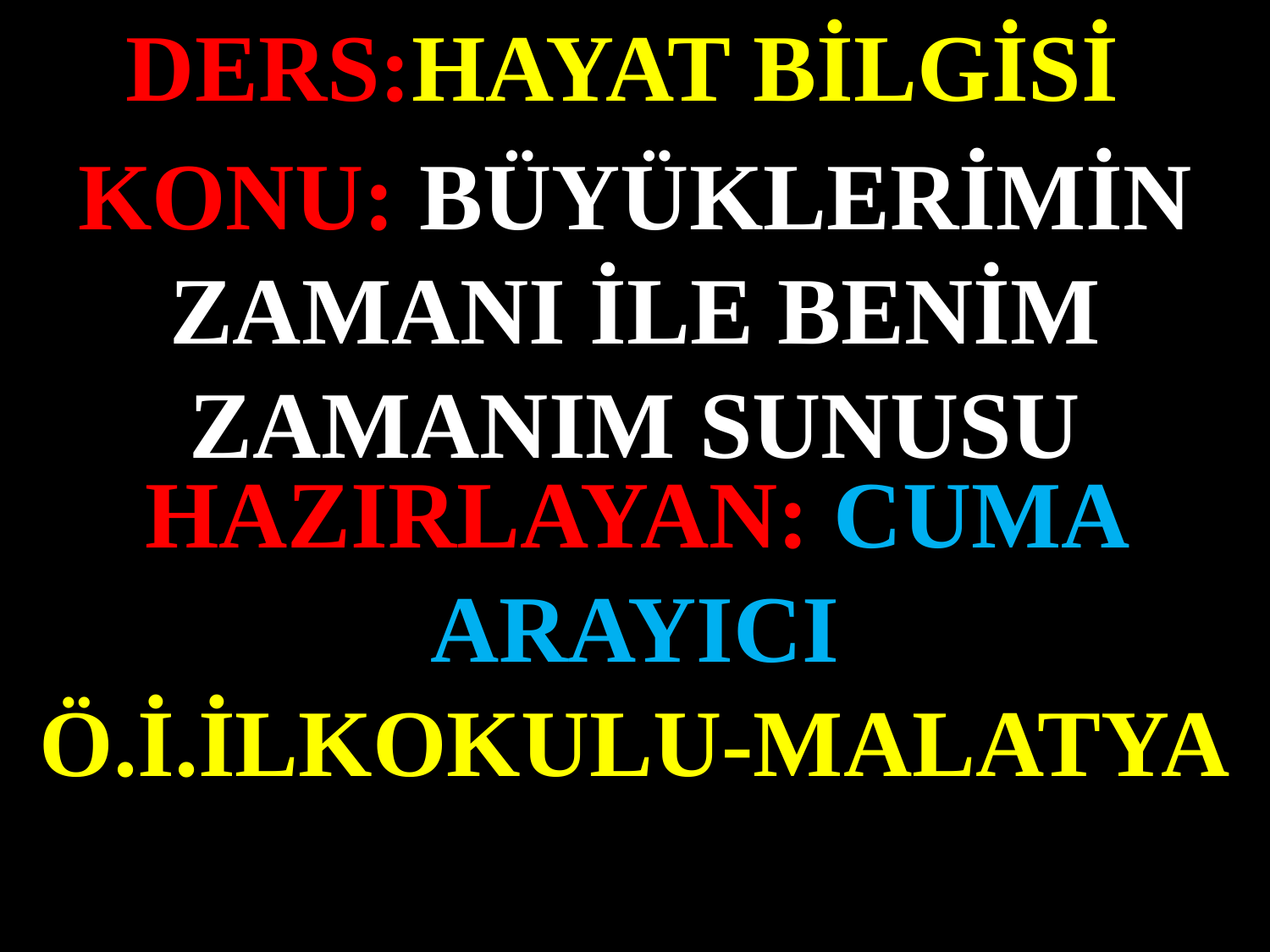

DERS:HAYAT BİLGİSİ
KONU: BÜYÜKLERİMİN ZAMANI İLE BENİM ZAMANIM SUNUSU
#
HAZIRLAYAN: CUMA ARAYICI
Ö.İ.İLKOKULU-MALATYA